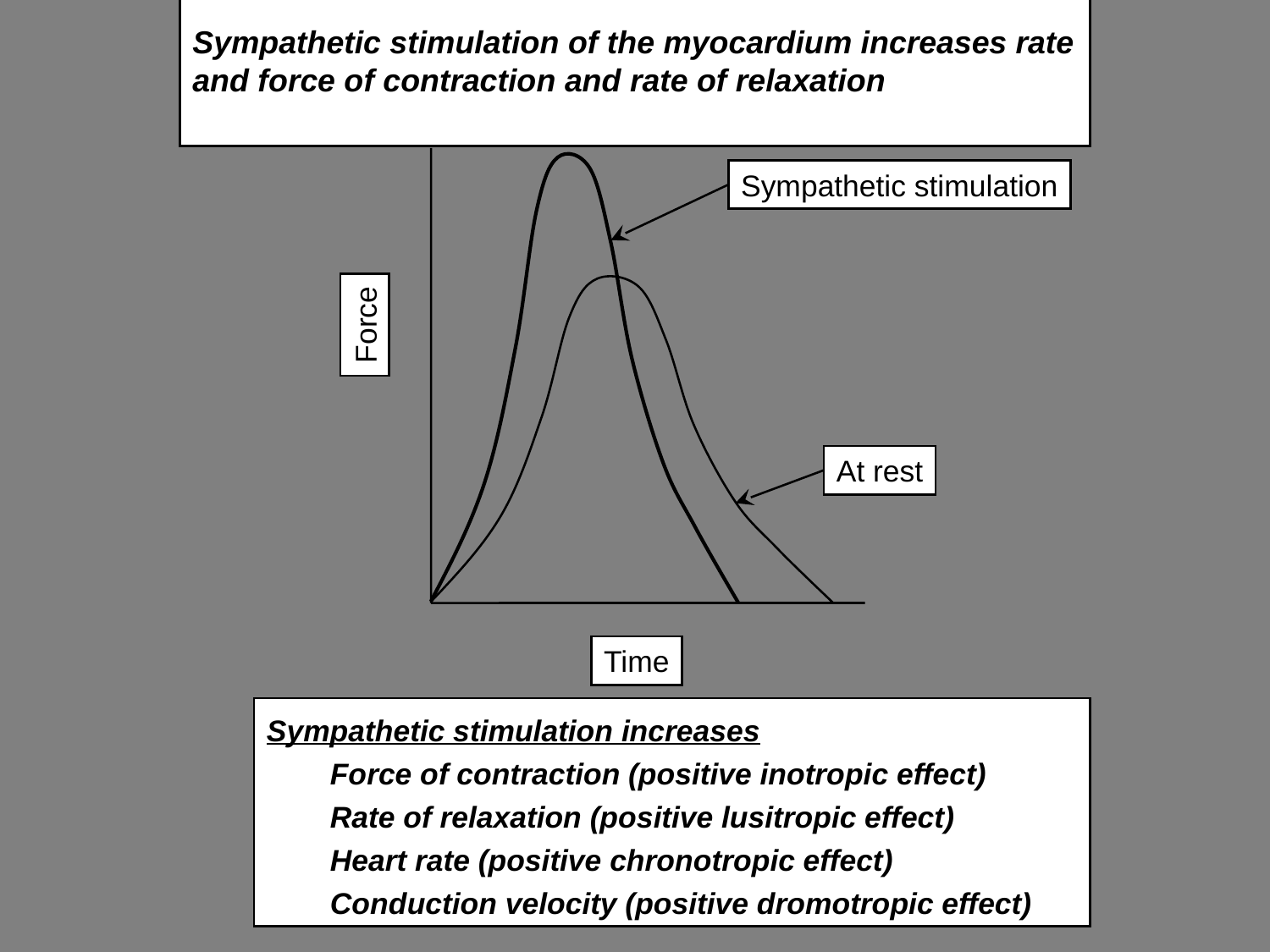

# Sympathetic stimulation of the myocardium increases rate and force of contraction and rate of relaxation

Sympathetic stimulation
Force
At rest
Time
Sympathetic stimulation increases
Force of contraction (positive inotropic effect)
Rate of relaxation (positive lusitropic effect)
Heart rate (positive chronotropic effect)
Conduction velocity (positive dromotropic effect)